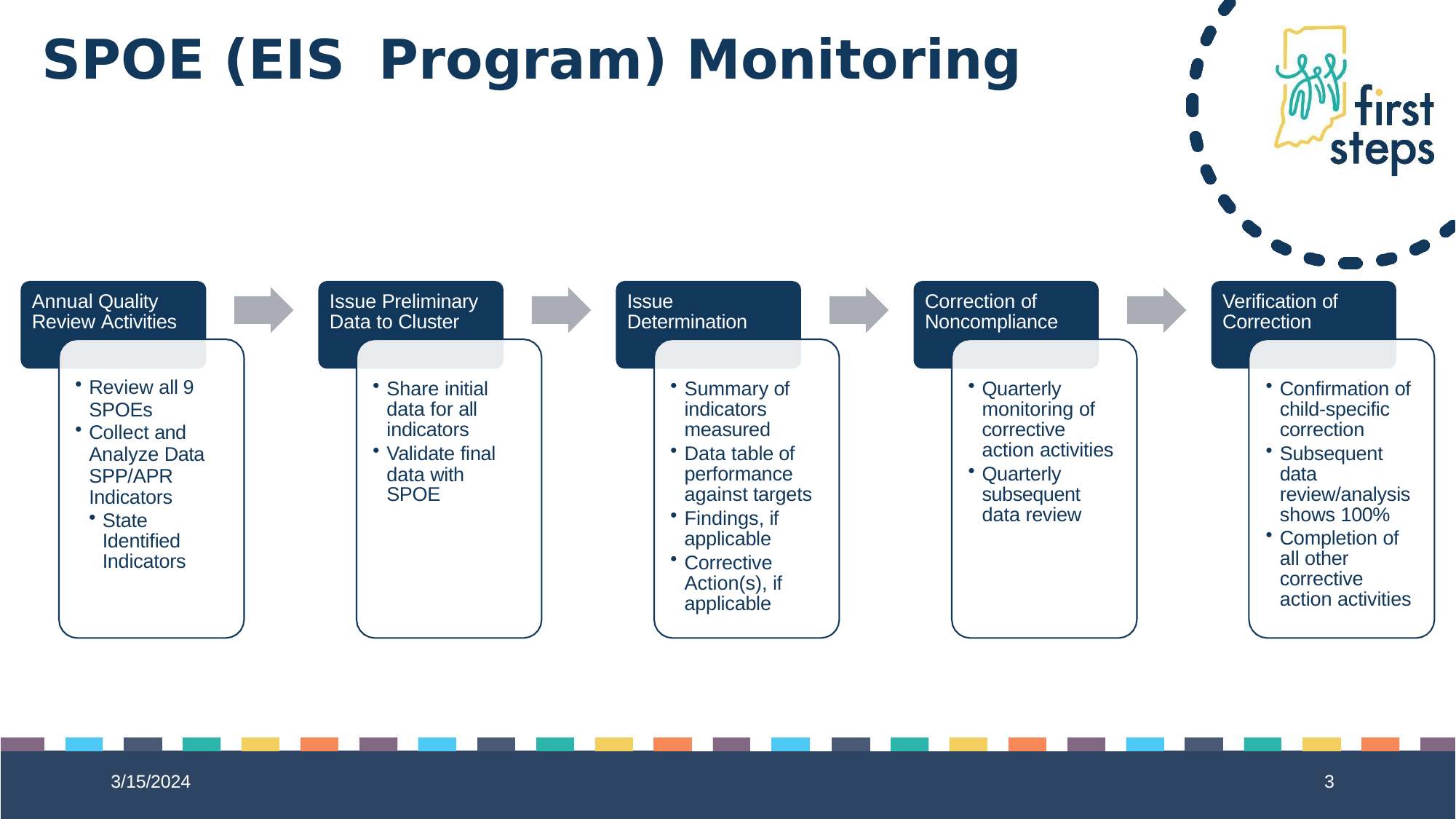

# SPOE (EIS	Program) Monitoring

Annual Quality Review Activities
Issue Preliminary Data to Cluster
Issue Determination
Correction of Noncompliance
Verification of Correction

Review all 9
SPOEs
Collect and Analyze Data SPP/APR
Indicators
State Identified Indicators
Share initial data for all indicators
Validate final data with SPOE
Summary of indicators measured
Data table of performance against targets
Findings, if applicable
Corrective Action(s), if applicable
Quarterly monitoring of corrective action activities
Quarterly subsequent data review
Confirmation of child-specific correction
Subsequent data review/analysis shows 100%
Completion of all other corrective action activities
3/15/2024
3